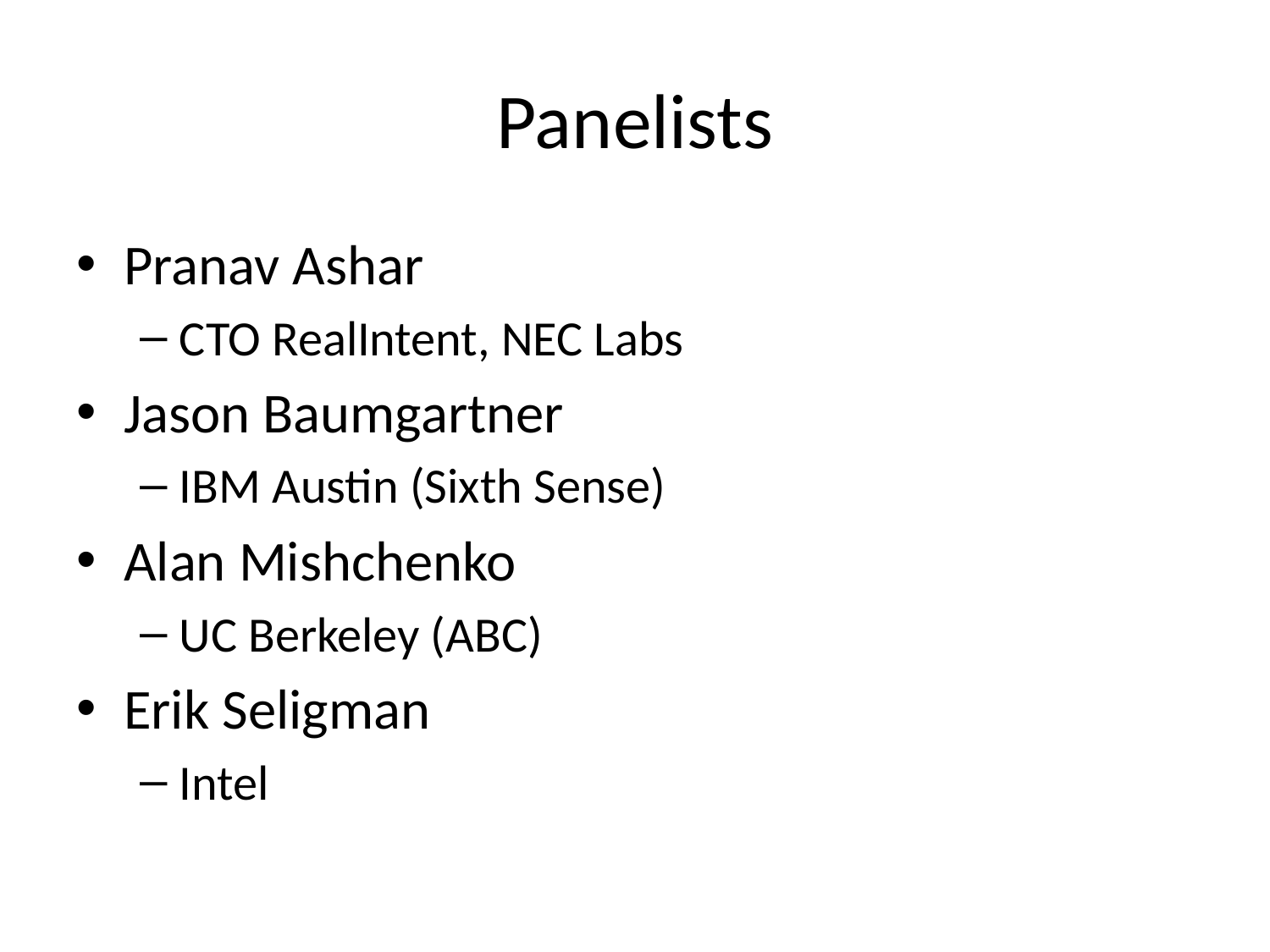

# Panelists
Pranav Ashar
CTO RealIntent, NEC Labs
Jason Baumgartner
IBM Austin (Sixth Sense)
Alan Mishchenko
UC Berkeley (ABC)
Erik Seligman
Intel